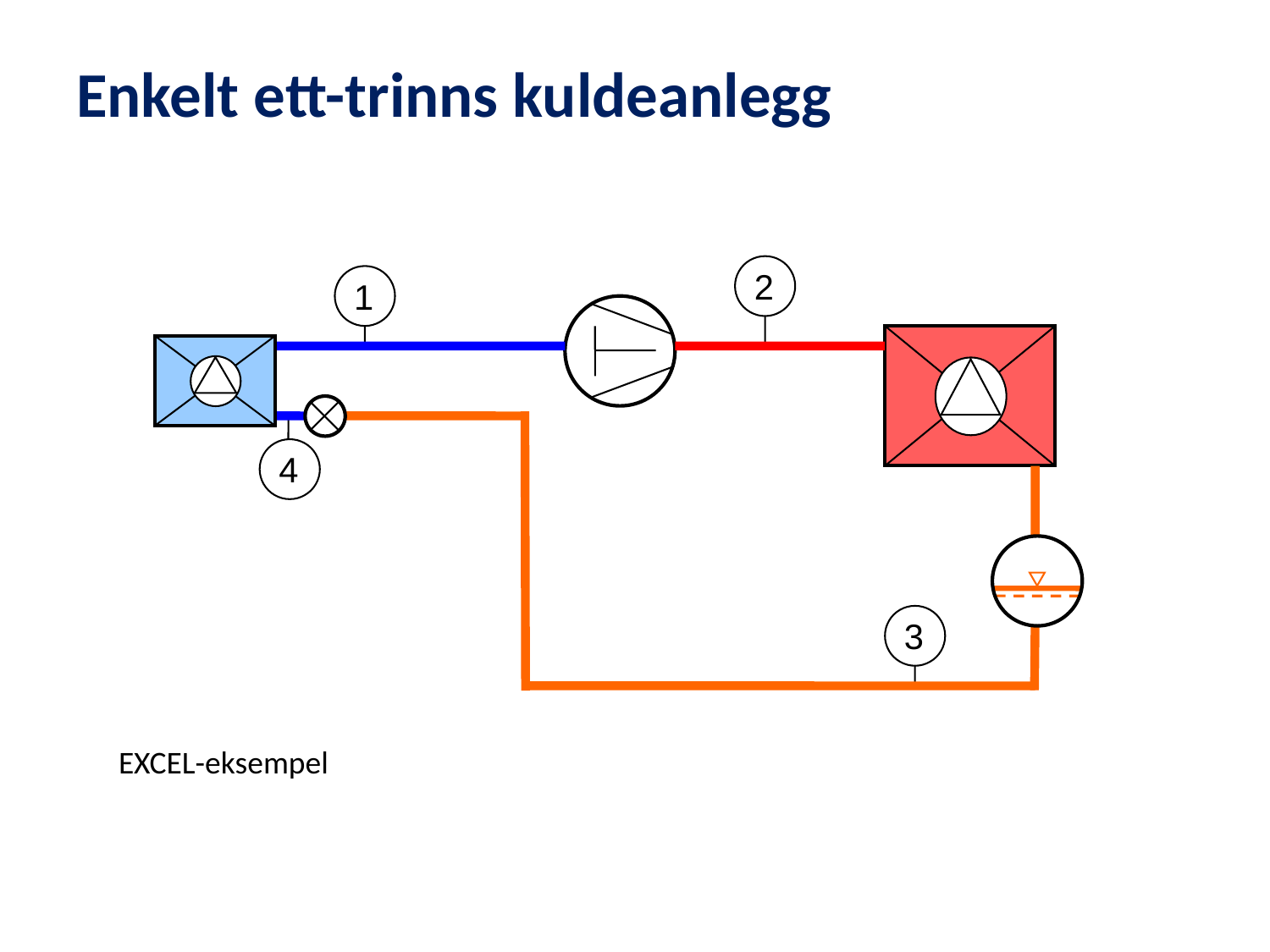

# Enkelt ett-trinns kuldeanlegg

2

1

4

3

EXCEL-eksempel